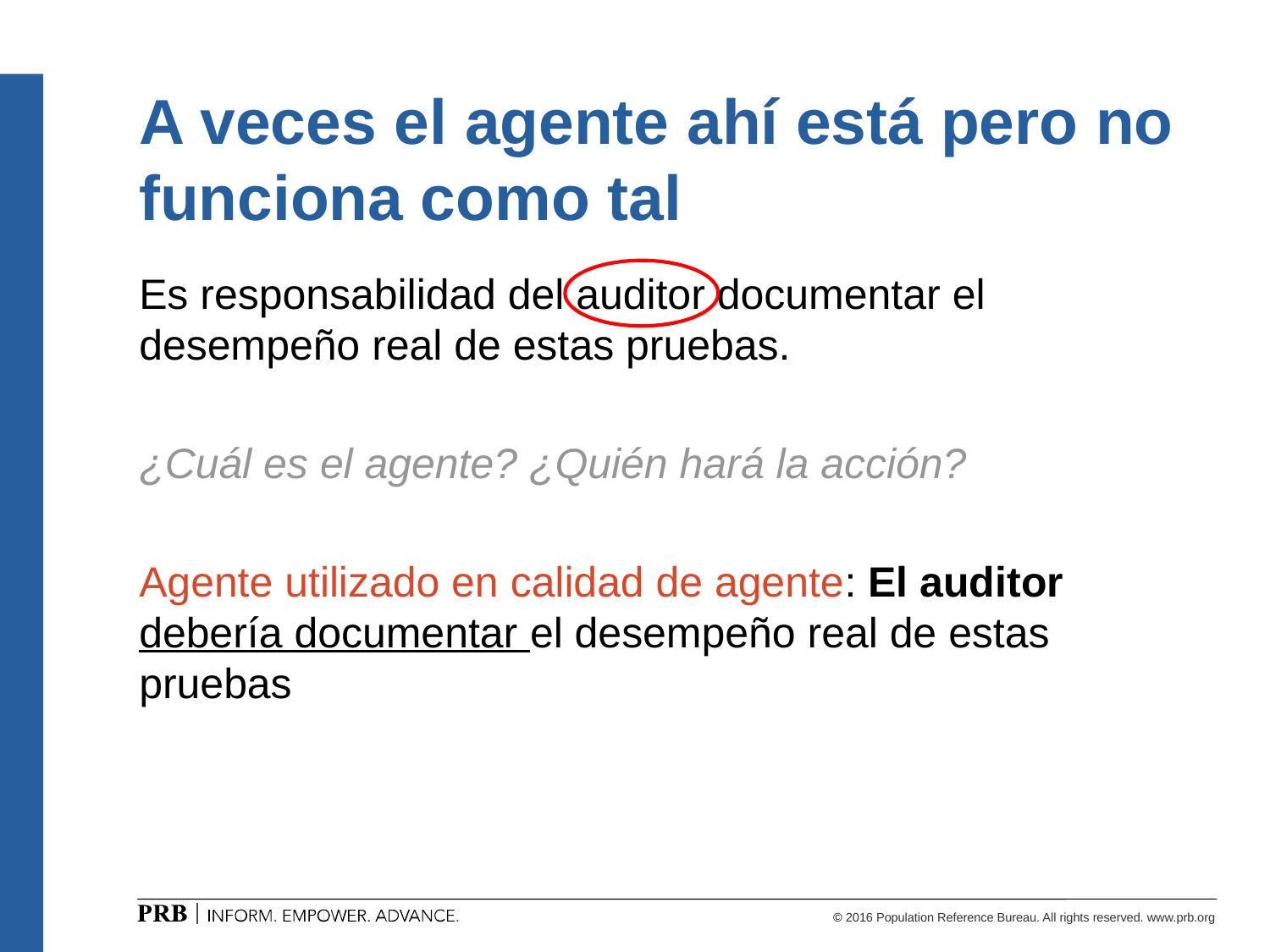

# A veces el agente ahí está pero no funciona como tal
Es responsabilidad del auditor documentar el desempeño real de estas pruebas.

¿Cuál es el agente? ¿Quién hará la acción?

Agente utilizado en calidad de agente: El auditor debería documentar el desempeño real de estas pruebas